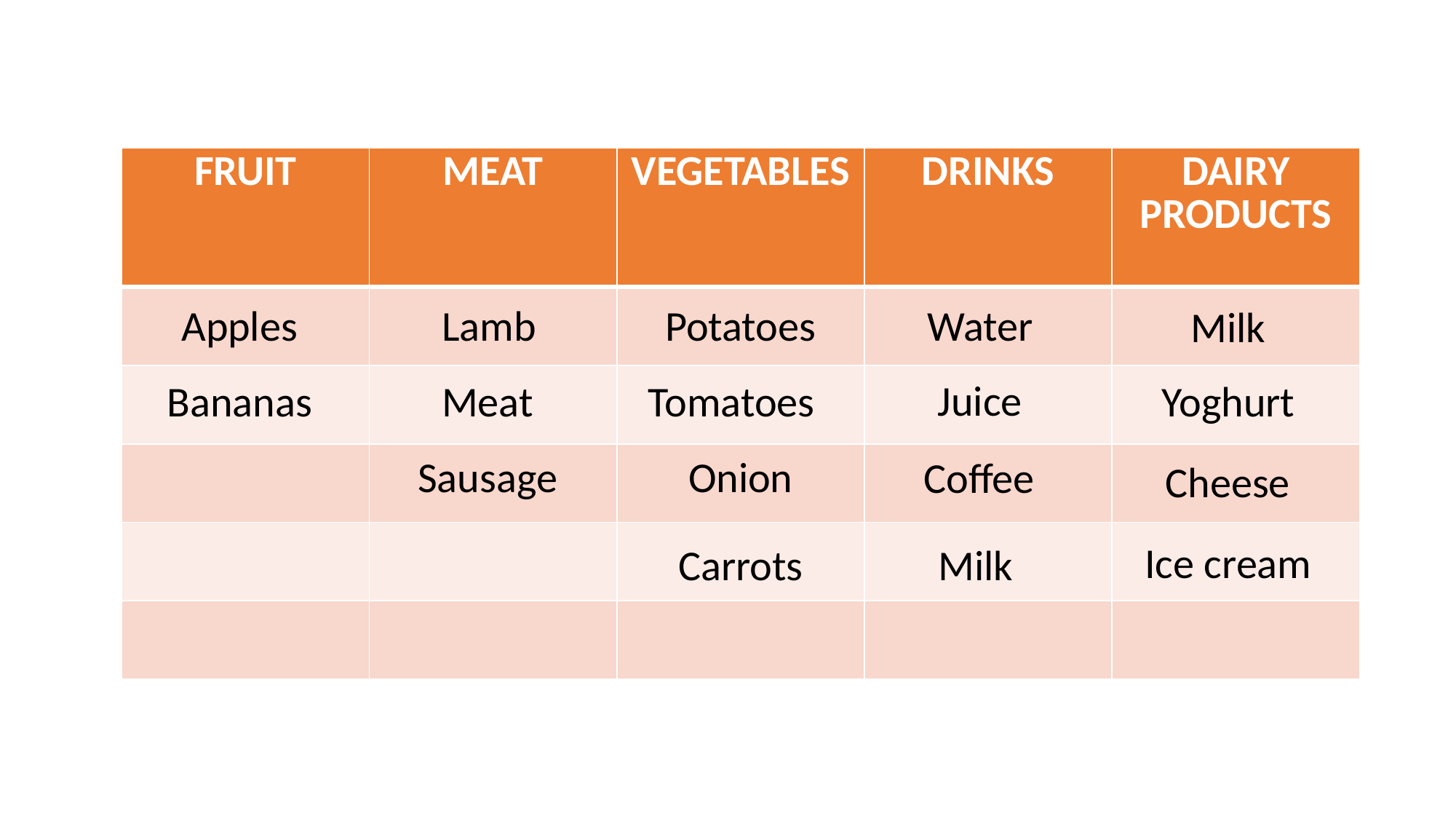

| FRUIT | MEAT | VEGETABLES | DRINKS | DAIRY PRODUCTS |
| --- | --- | --- | --- | --- |
|  |  |  |  |  |
|  |  |  |  |  |
|  |  |  |  |  |
|  |  |  |  |  |
|  |  |  |  |  |
Water
Apples
Lamb
Potatoes
Milk
Juice
Bananas
Meat
Tomatoes
Yoghurt
Sausage
Onion
Coffee
Cheese
Ice cream
Carrots
Milk